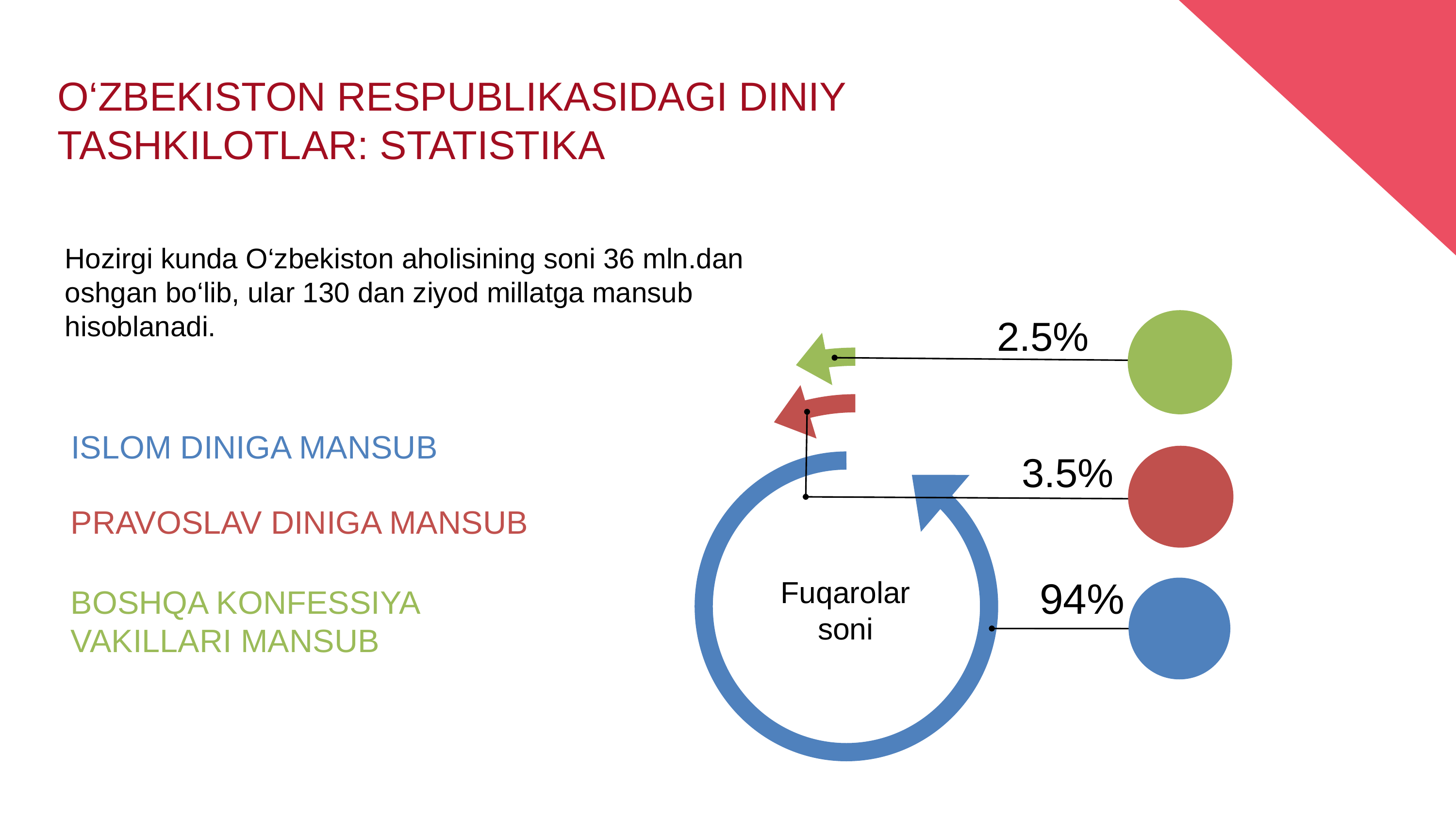

O‘ZBEKISTON RESPUBLIKASIDAGI DINIY TASHKILOTLAR: STATISTIKA
Hozirgi kunda O‘zbekiston aholisining soni 36 mln.dan oshgan bo‘lib, ular 130 dan ziyod millatga mansub hisoblanadi.
2.5%

ISLOM DINIGA MANSUB
3.5%

PRAVOSLAV DINIGA MANSUB
94%

BOSHQA KONFESSIYA VAKILLARI MANSUB
Fuqarolar soni
TATU